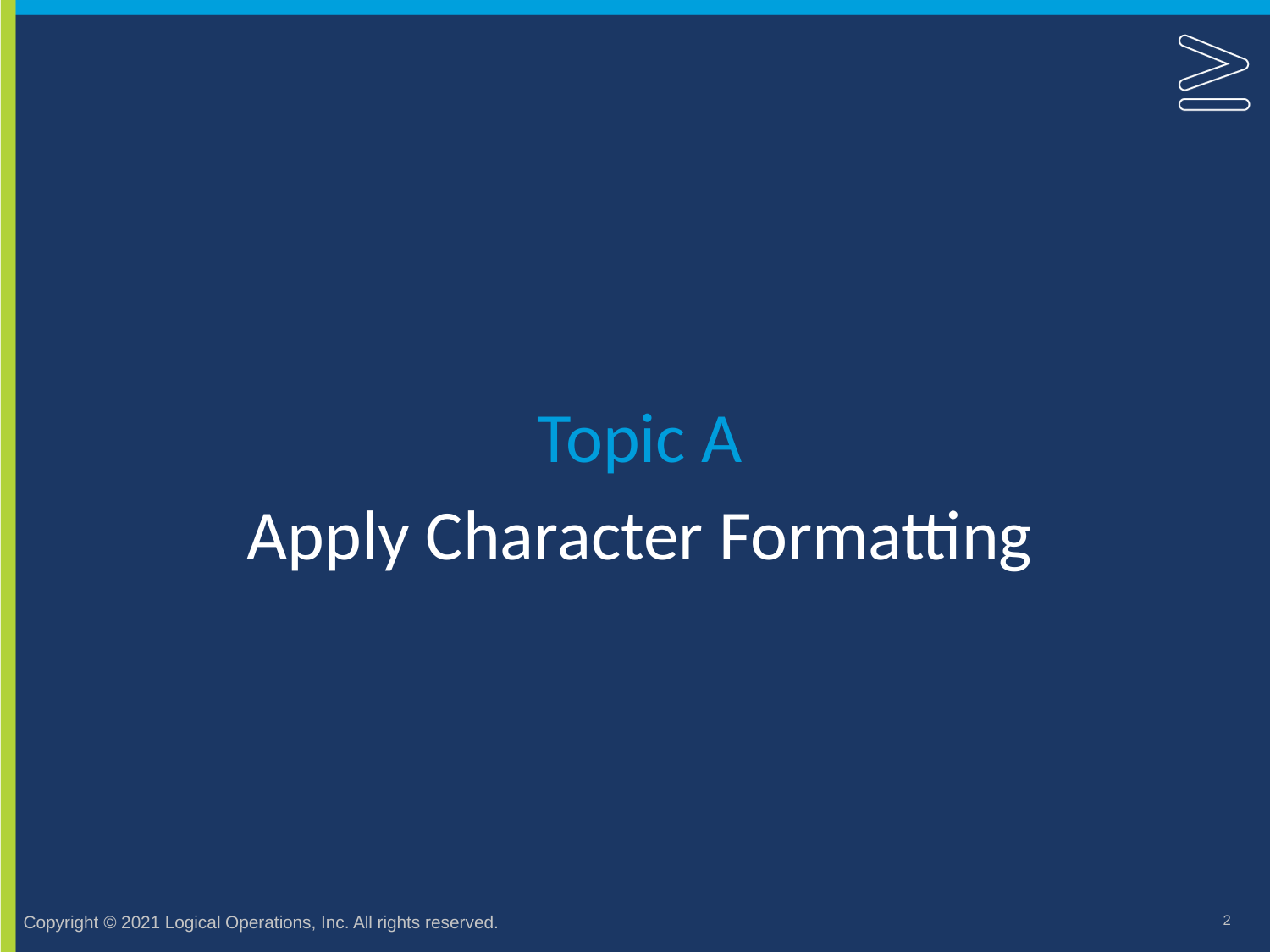

Topic A
# Apply Character Formatting
2